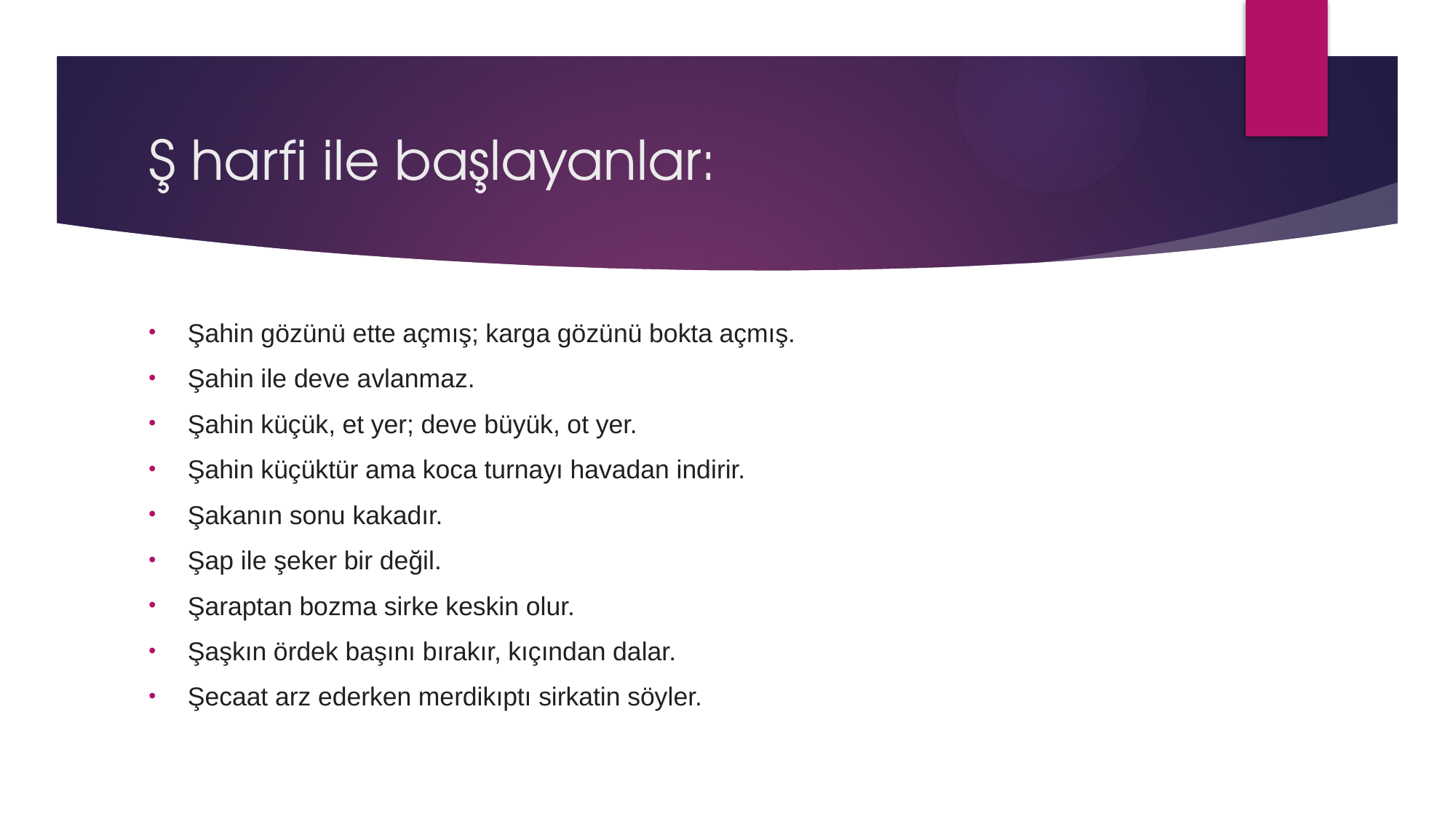

# Ş harfi ile başlayanlar:
Şahin gözünü ette açmış; karga gözünü bokta açmış.
Şahin ile deve avlanmaz.
Şahin küçük, et yer; deve büyük, ot yer.
Şahin küçüktür ama koca turnayı havadan indirir.
Şakanın sonu kakadır.
Şap ile şeker bir değil.
Şaraptan bozma sirke keskin olur.
Şaşkın ördek başını bırakır, kıçından dalar.
Şecaat arz ederken merdikıptı sirkatin söyler.